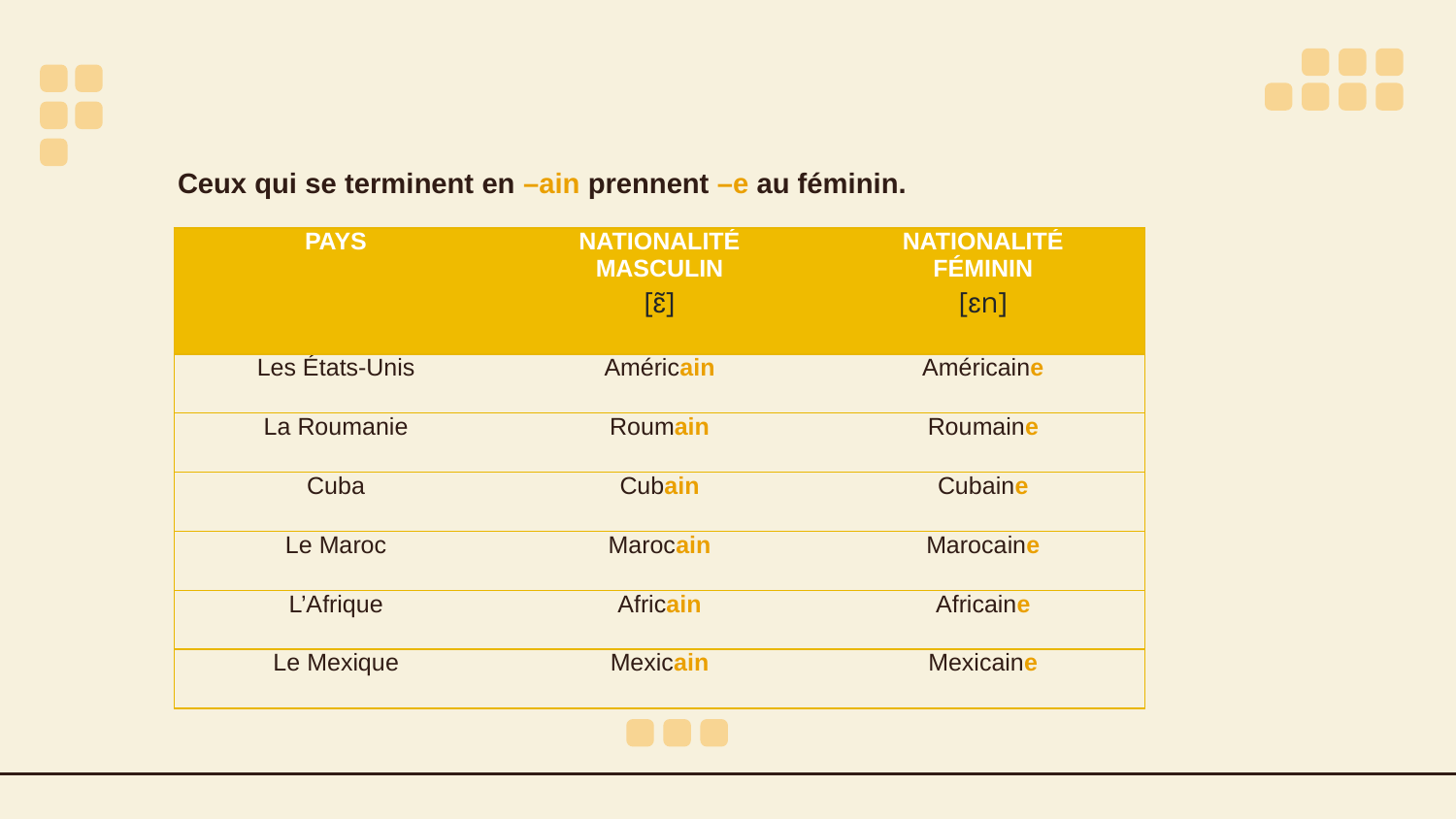

Ceux qui se terminent en –ain prennent –e au féminin.
| PAYS | NATIONALITÉ MASCULIN [ɛ̃] | NATIONALITÉ FÉMININ [ɛn] |
| --- | --- | --- |
| Les États-Unis | Américain | Américaine |
| La Roumanie | Roumain | Roumaine |
| Cuba | Cubain | Cubaine |
| Le Maroc | Marocain | Marocaine |
| L’Afrique | Africain | Africaine |
| Le Mexique | Mexicain | Mexicaine |